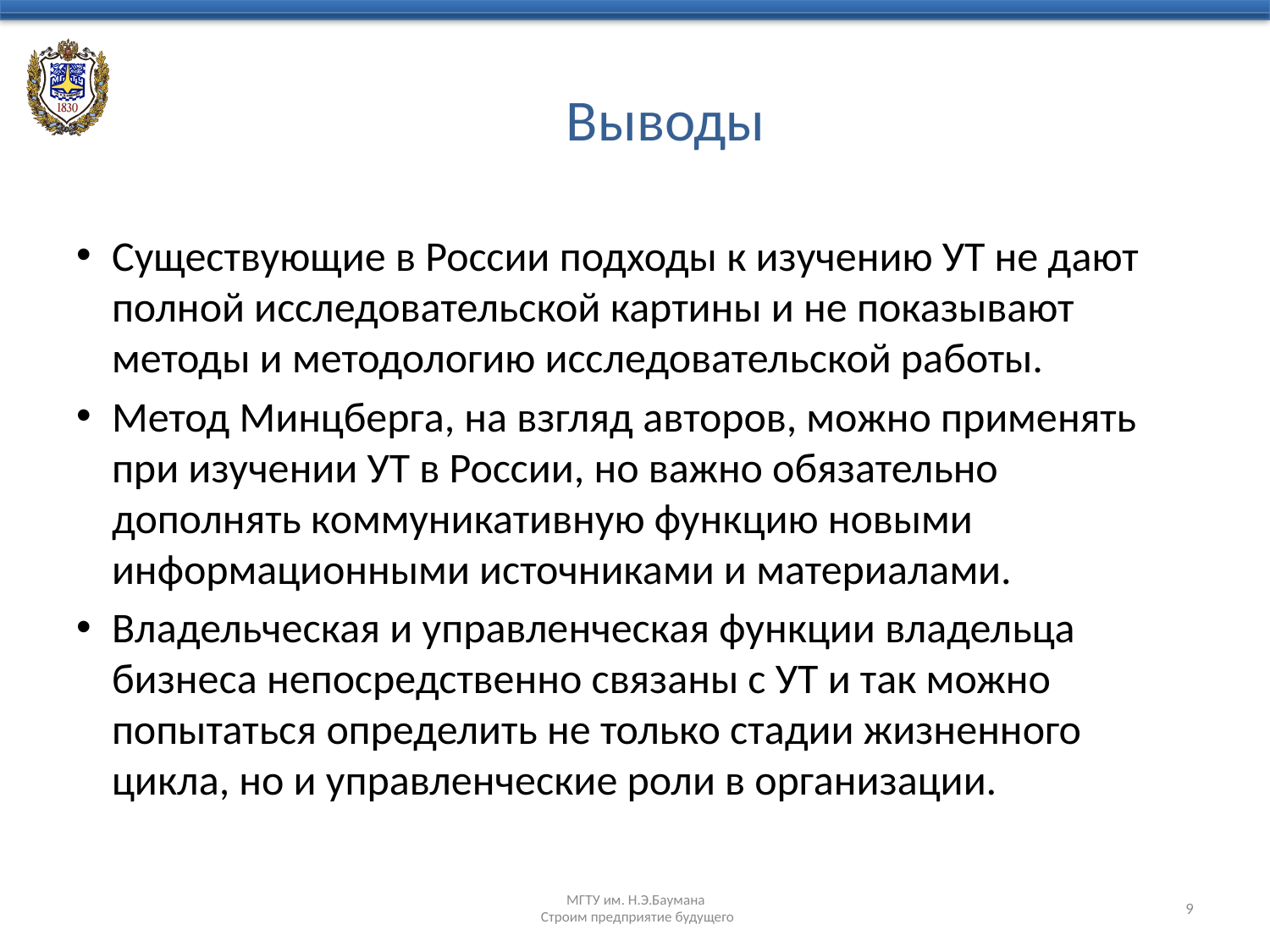

# Выводы
Существующие в России подходы к изучению УТ не дают полной исследовательской картины и не показывают методы и методологию исследовательской работы.
Метод Минцберга, на взгляд авторов, можно применять при изучении УТ в России, но важно обязательно дополнять коммуникативную функцию новыми информационными источниками и материалами.
Владельческая и управленческая функции владельца бизнеса непосредственно связаны с УТ и так можно попытаться определить не только стадии жизненного цикла, но и управленческие роли в организации.
9